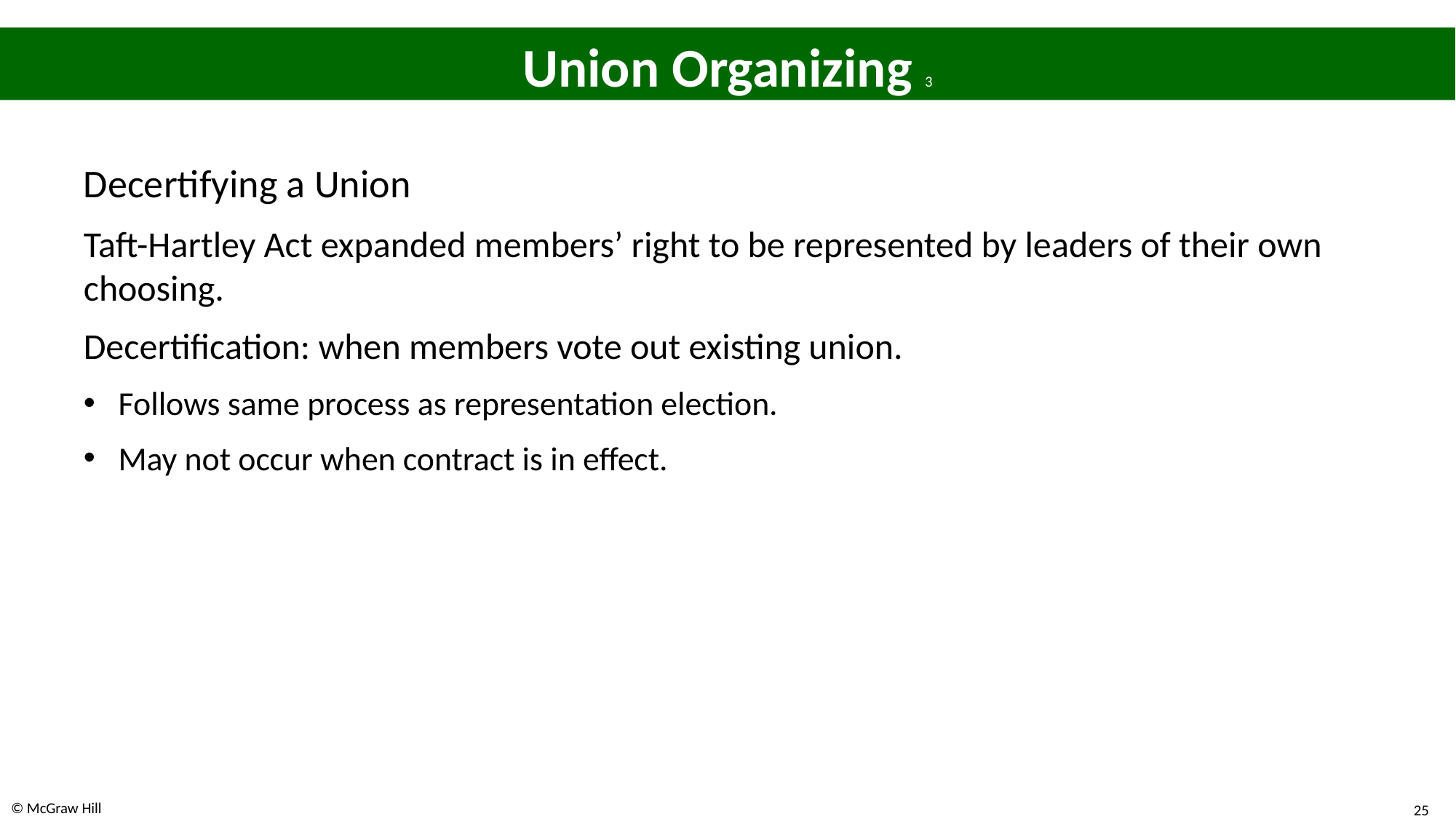

# Union Organizing 3
Decertifying a Union
Taft-Hartley Act expanded members’ right to be represented by leaders of their own choosing.
Decertification: when members vote out existing union.
Follows same process as representation election.
May not occur when contract is in effect.